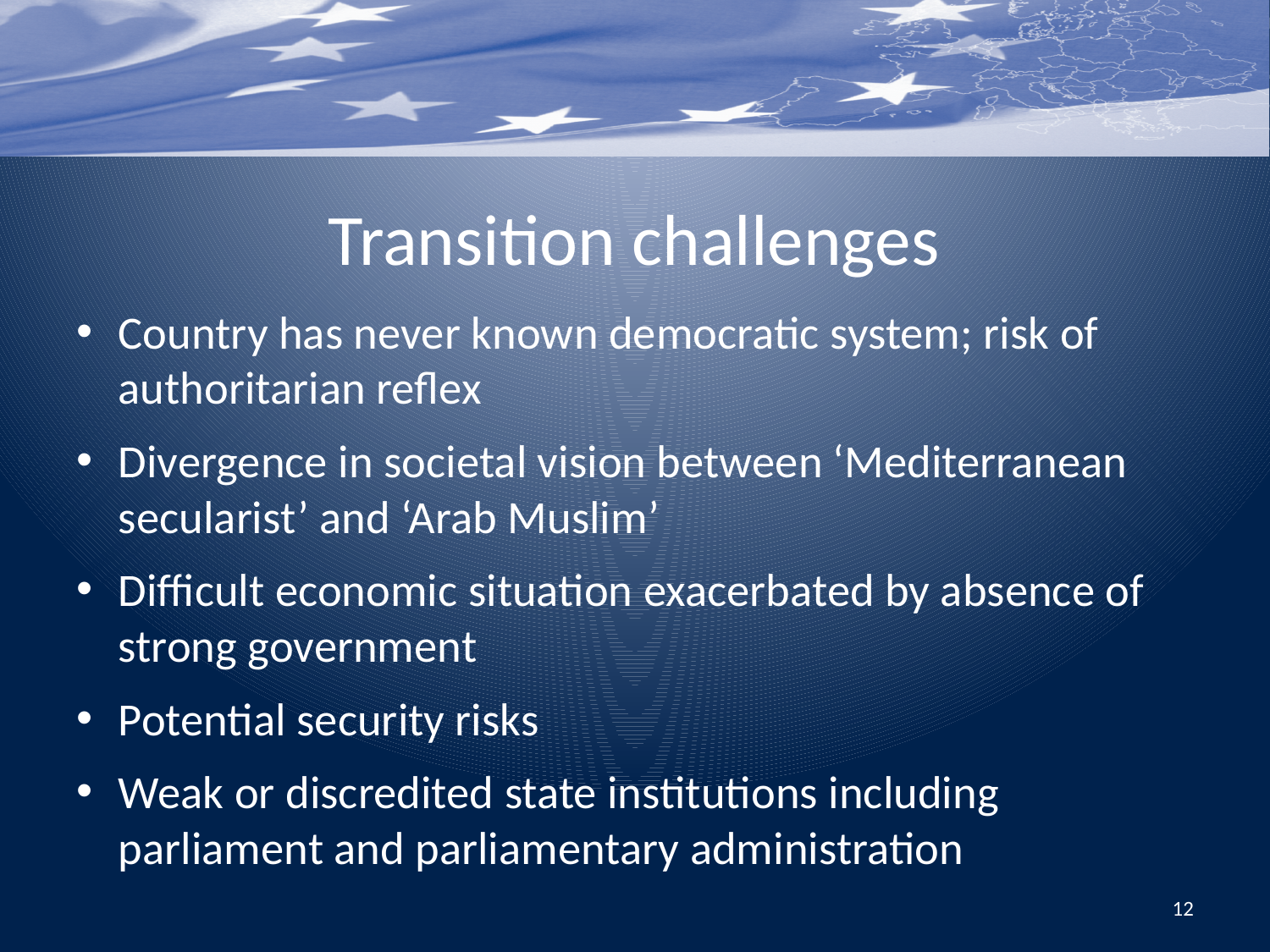

# Transition challenges
Country has never known democratic system; risk of authoritarian reflex
Divergence in societal vision between ‘Mediterranean secularist’ and ‘Arab Muslim’
Difficult economic situation exacerbated by absence of strong government
Potential security risks
Weak or discredited state institutions including parliament and parliamentary administration
12